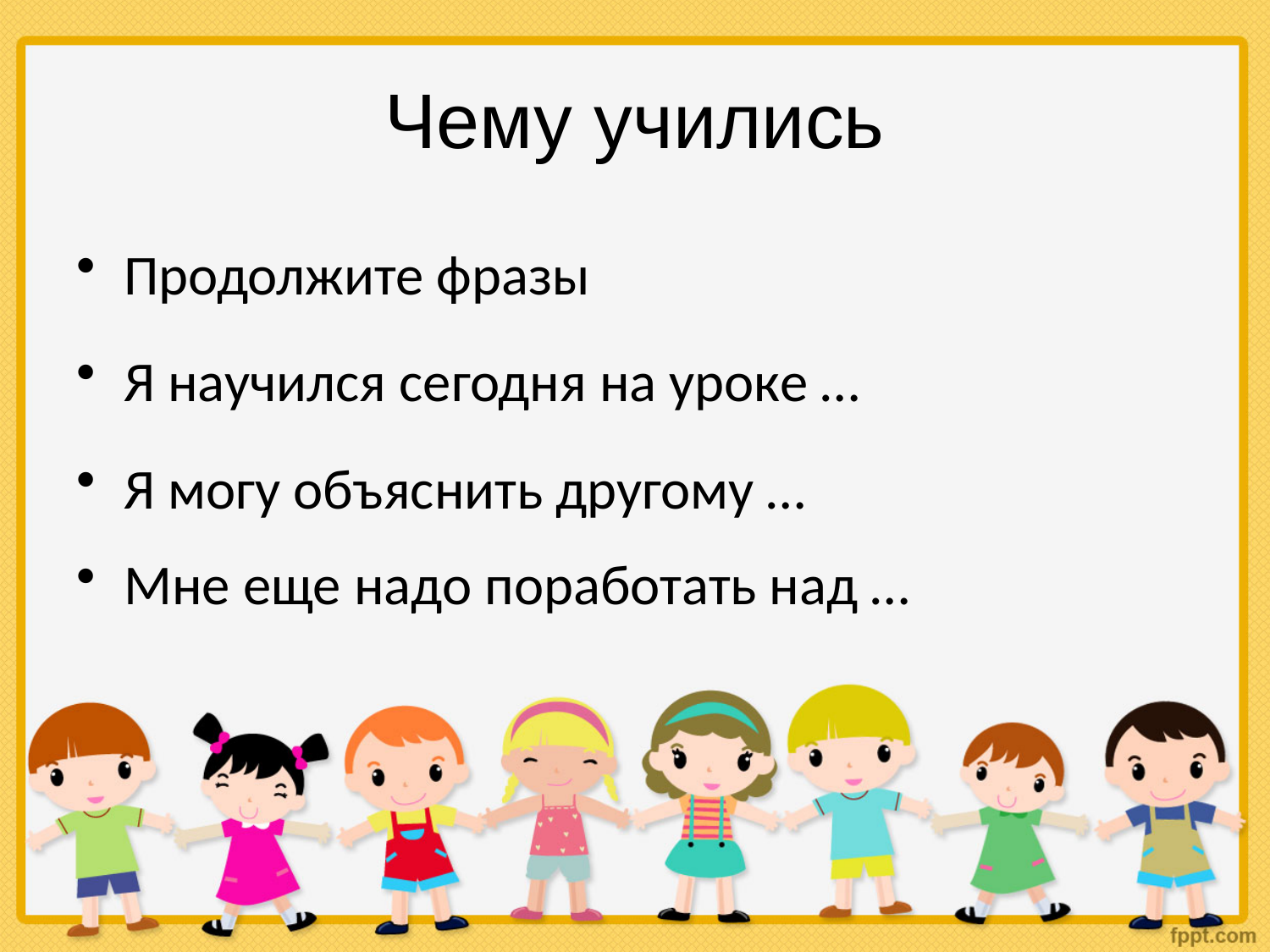

# Чему учились
Продолжите фразы
Я научился сегодня на уроке …
Я могу объяснить другому …
Мне еще надо поработать над …